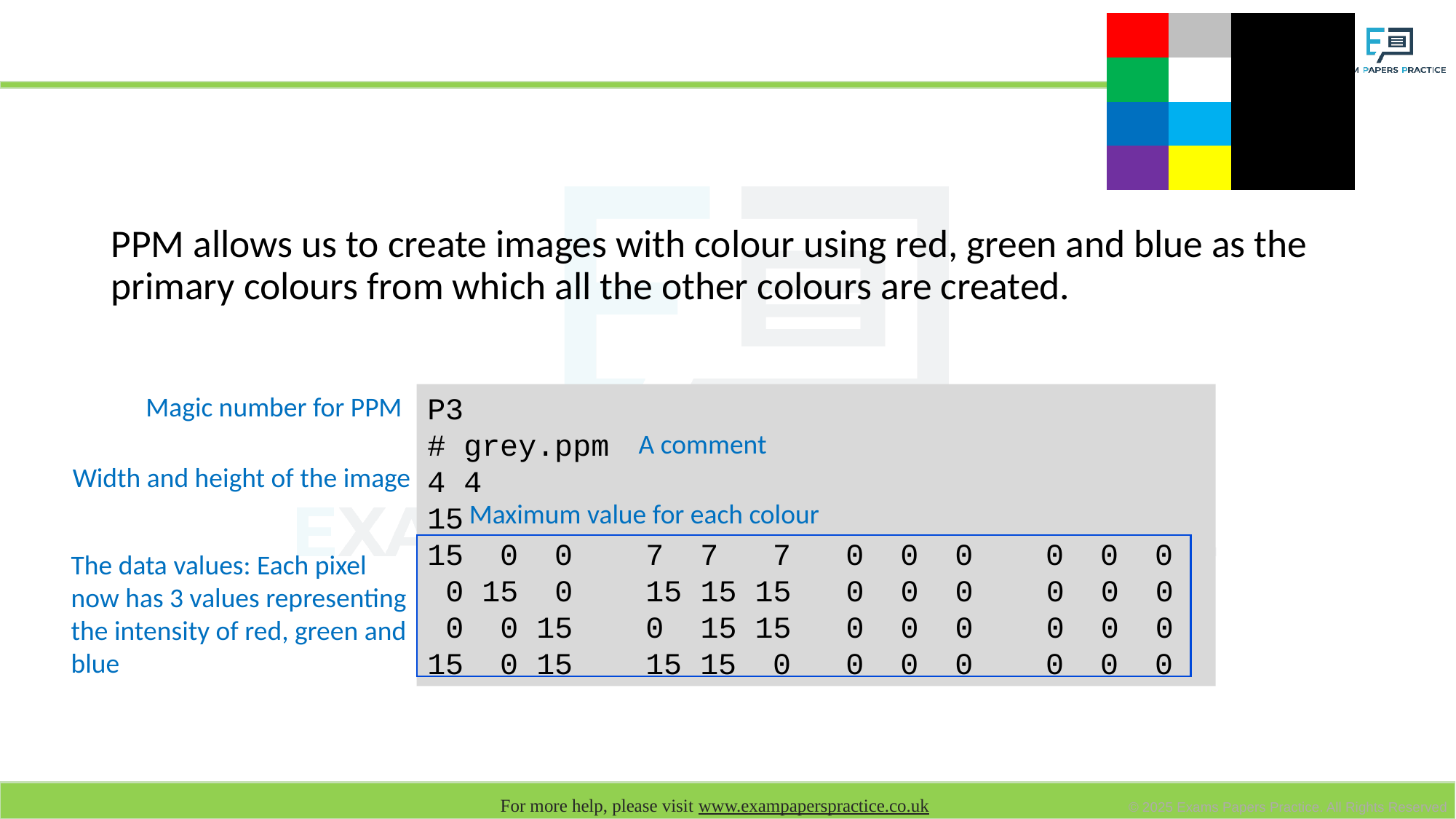

|  |  |  |  |
| --- | --- | --- | --- |
|  |  |  |  |
|  |  |  |  |
|  |  |  |  |
# PPM
PPM allows us to create images with colour using red, green and blue as the primary colours from which all the other colours are created.
Magic number for PPM
P3
# grey.ppm
4 4
15
15  0  0    7  7   7   0  0  0    0  0  0
 0 15  0    15 15 15   0  0  0    0  0  0
 0  0 15    0  15 15   0  0  0    0  0  0
15  0 15    15 15  0   0  0  0    0  0  0
A comment
Width and height of the image
Maximum value for each colour

The data values: Each pixel now has 3 values representing the intensity of red, green and blue